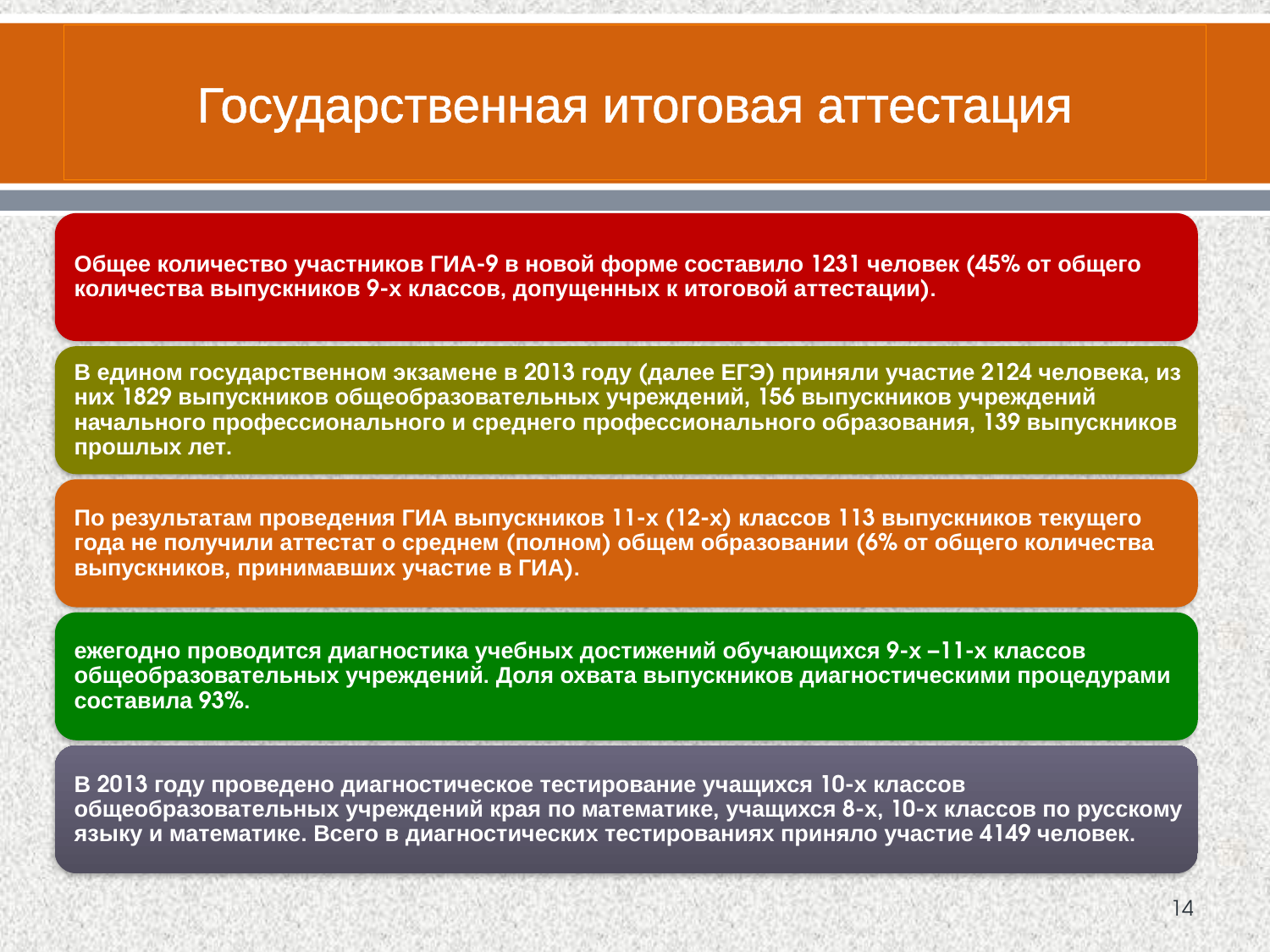

# Государственная итоговая аттестация
Общее количество участников ГИА-9 в новой форме составило 1231 человек (45% от общего количества выпускников 9-х классов, допущенных к итоговой аттестации).
В едином государственном экзамене в 2013 году (далее ЕГЭ) приняли участие 2124 человека, из них 1829 выпускников общеобразовательных учреждений, 156 выпускников учреждений начального профессионального и среднего профессионального образования, 139 выпускников прошлых лет.
По результатам проведения ГИА выпускников 11-х (12-х) классов 113 выпускников текущего года не получили аттестат о среднем (полном) общем образовании (6% от общего количества выпускников, принимавших участие в ГИА).
ежегодно проводится диагностика учебных достижений обучающихся 9-х –11-х классов общеобразовательных учреждений. Доля охвата выпускников диагностическими процедурами составила 93%.
В 2013 году проведено диагностическое тестирование учащихся 10-х классов общеобразовательных учреждений края по математике, учащихся 8-х, 10-х классов по русскому языку и математике. Всего в диагностических тестированиях приняло участие 4149 человек.
14